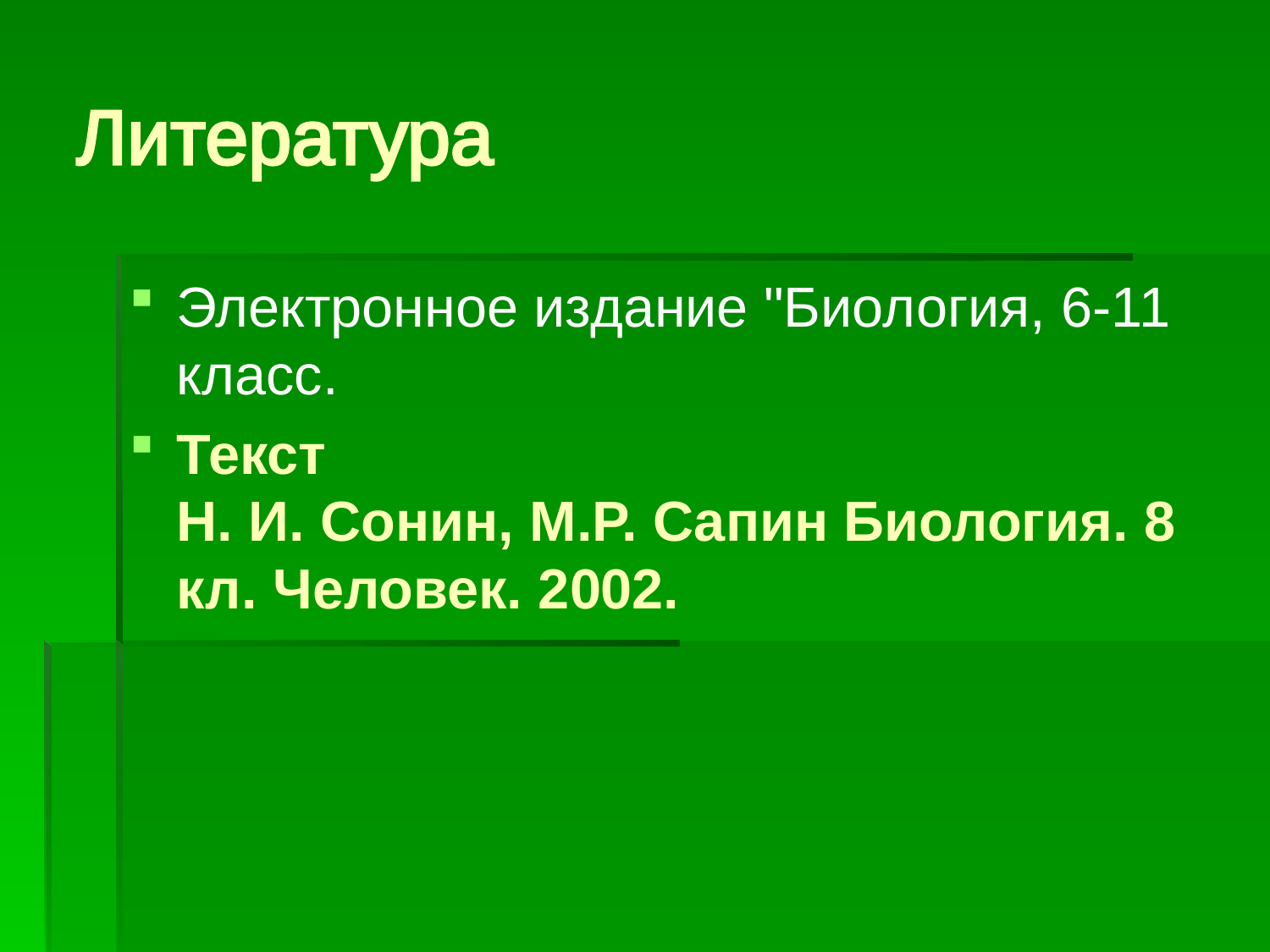

# Литература
Электронное издание "Биология, 6-11 класс.
Текст
Н. И. Сонин, М.Р. Сапин Биология. 8 кл. Человек. 2002.